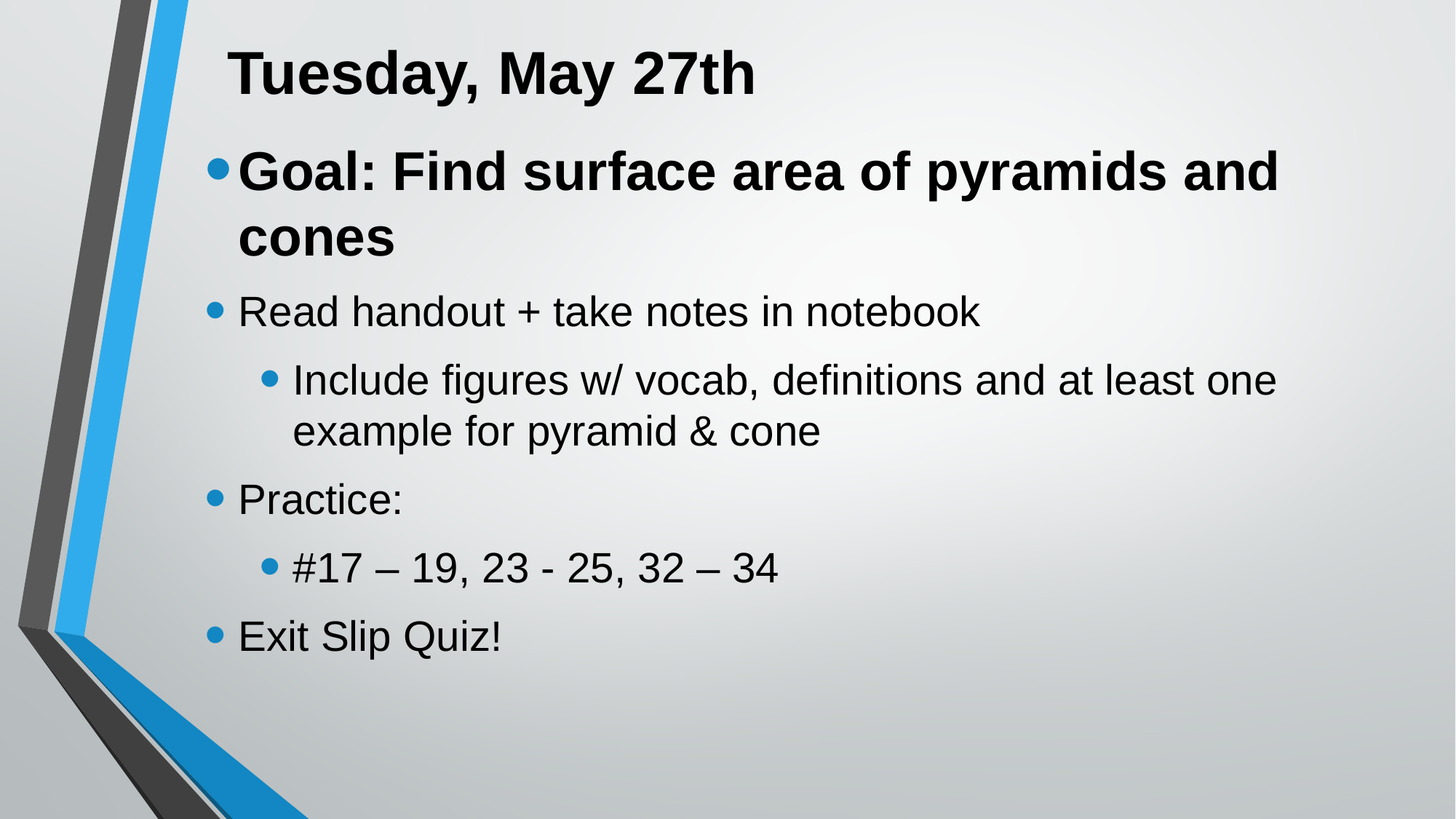

# Tuesday, May 27th
Goal: Find surface area of pyramids and cones
Read handout + take notes in notebook
Include figures w/ vocab, definitions and at least one example for pyramid & cone
Practice:
#17 – 19, 23 - 25, 32 – 34
Exit Slip Quiz!